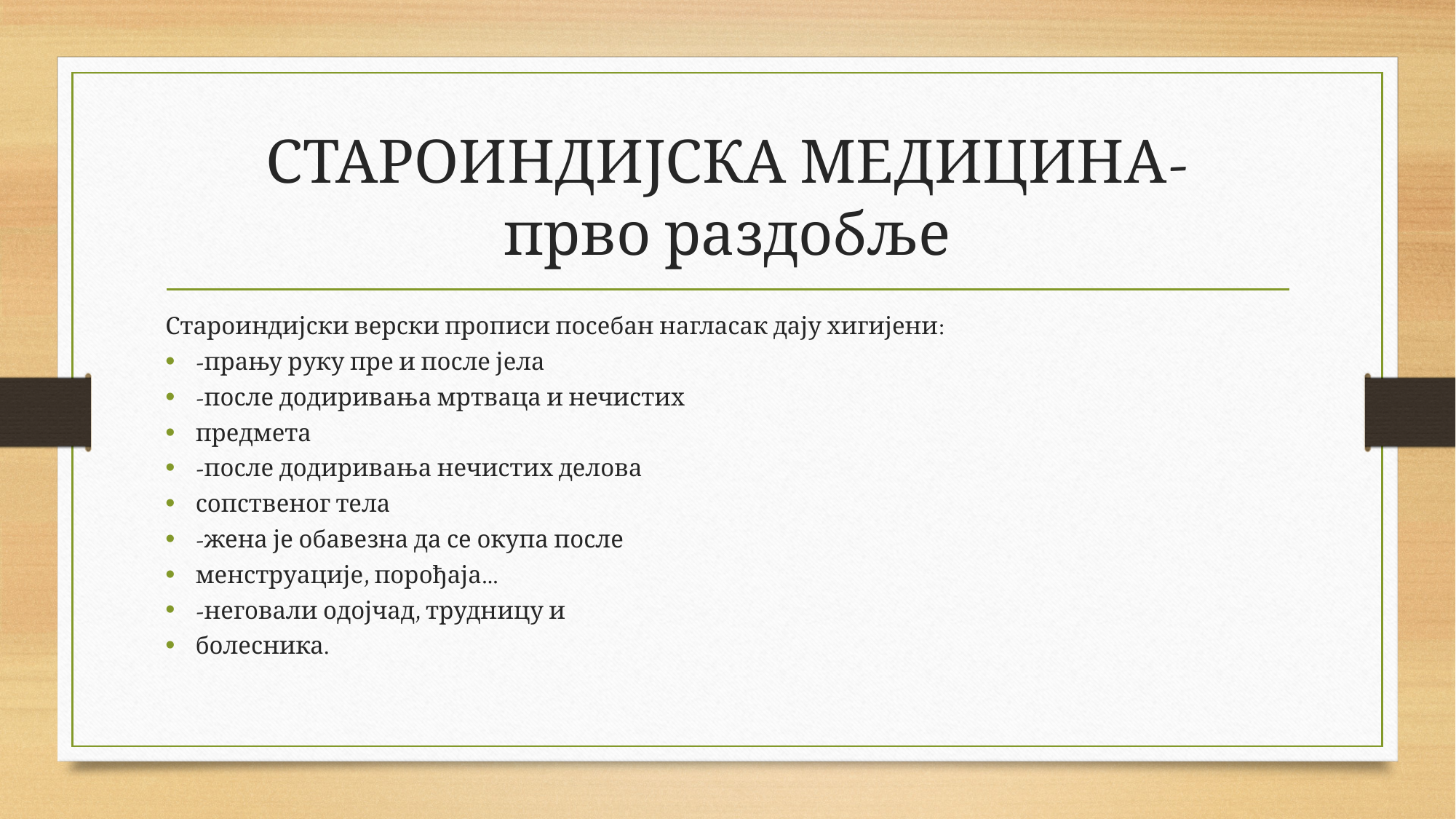

# СТАРОИНДИЈСКА МЕДИЦИНА- прво раздобље
Староиндијски верски прописи посебан нагласак дају хигијени:
-прању руку пре и после јела
-после додиривања мртваца и нечистих
предмета
-после додиривања нечистих делова
сопственог тела
-жена је обавезна да се окупа после
менструације, порођаја...
-неговали одојчад, трудницу и
болесника.